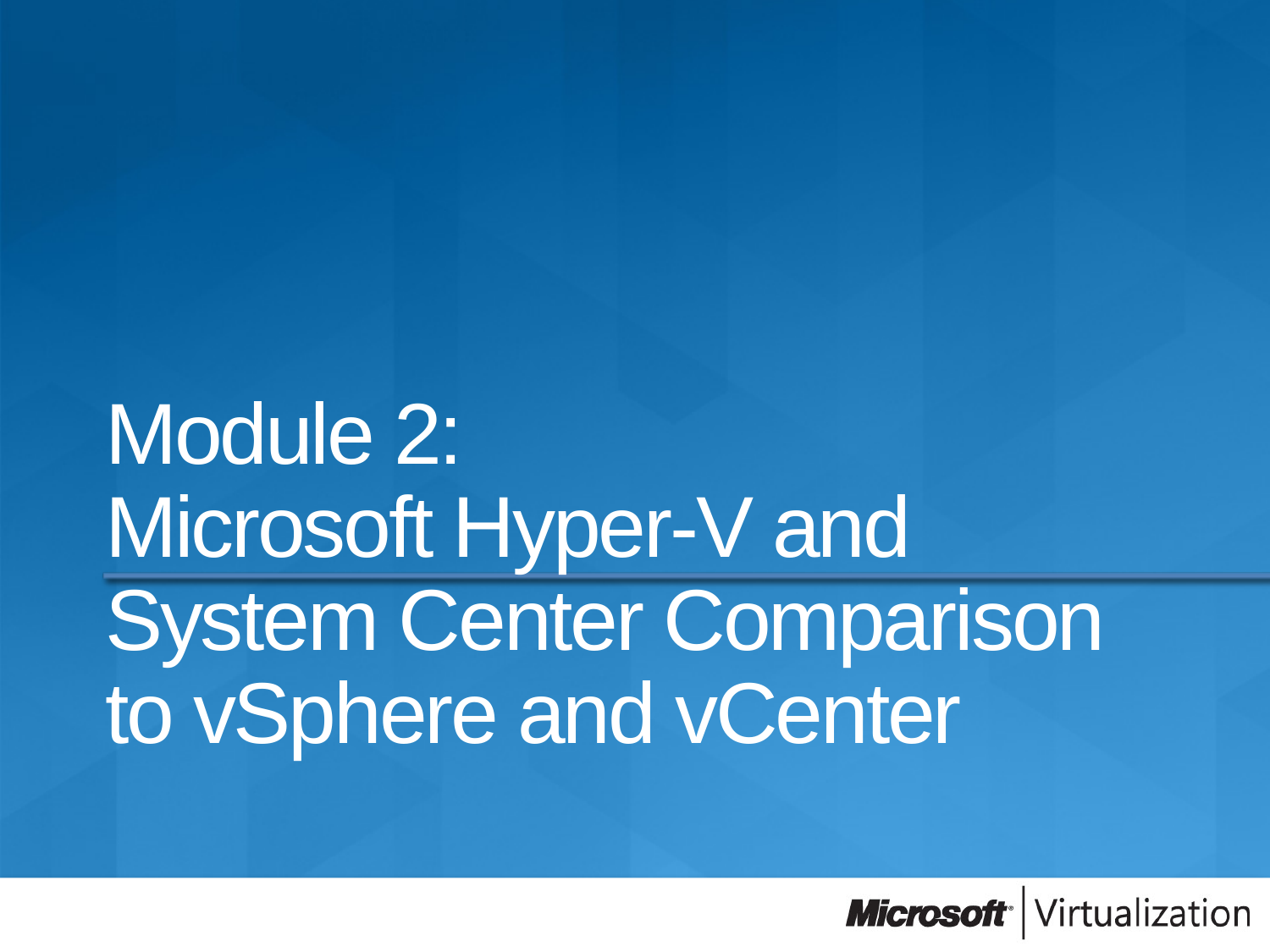

Module 2:
Microsoft Hyper-V and System Center Comparison to vSphere and vCenter